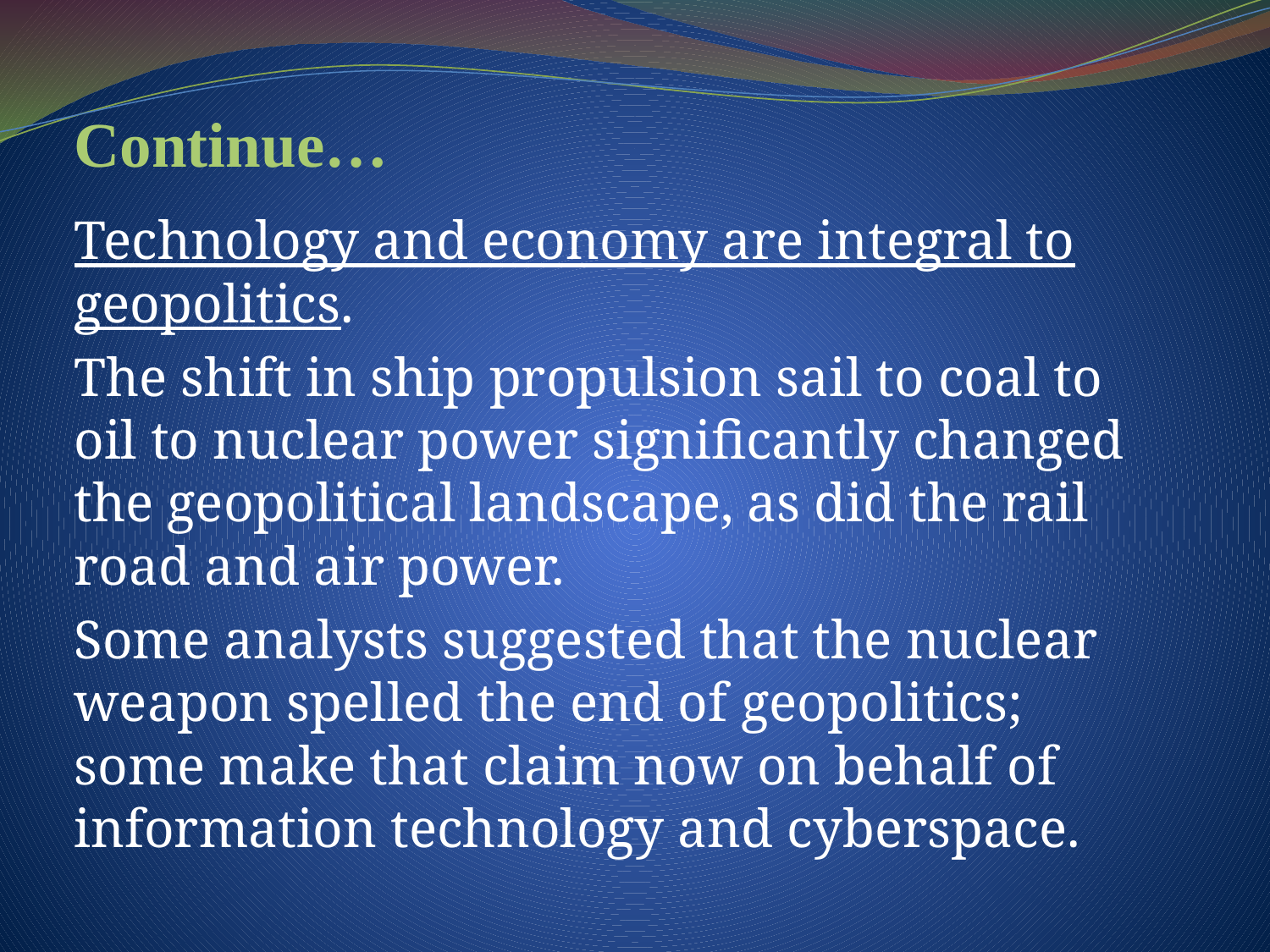

# Continue…
Technology and economy are integral to geopolitics.
The shift in ship propulsion sail to coal to oil to nuclear power significantly changed the geopolitical landscape, as did the rail road and air power.
Some analysts suggested that the nuclear weapon spelled the end of geopolitics; some make that claim now on behalf of information technology and cyberspace.